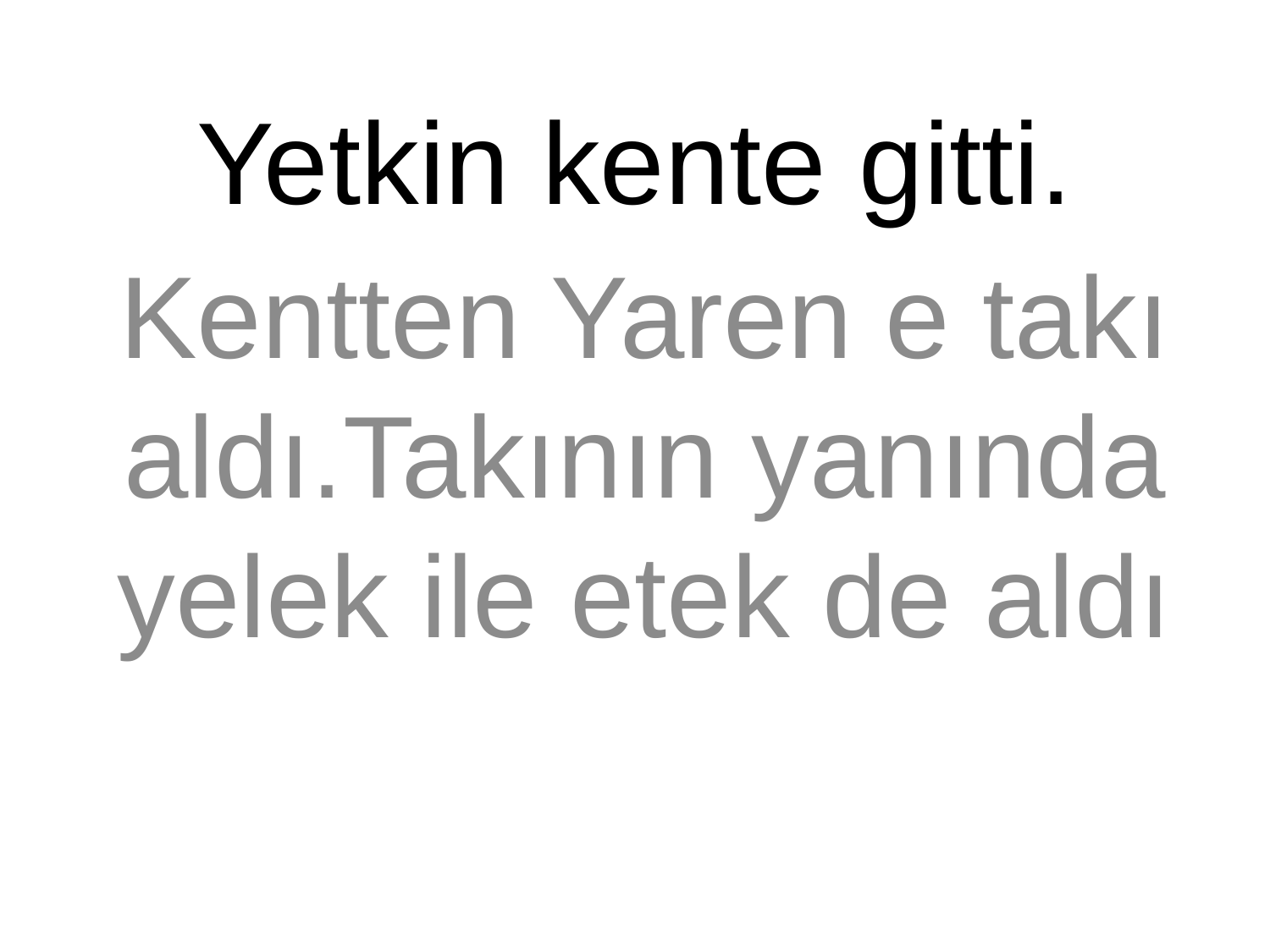

# Yetkin kente gitti.
Kentten Yaren e takı aldı.Takının yanında yelek ile etek de aldı